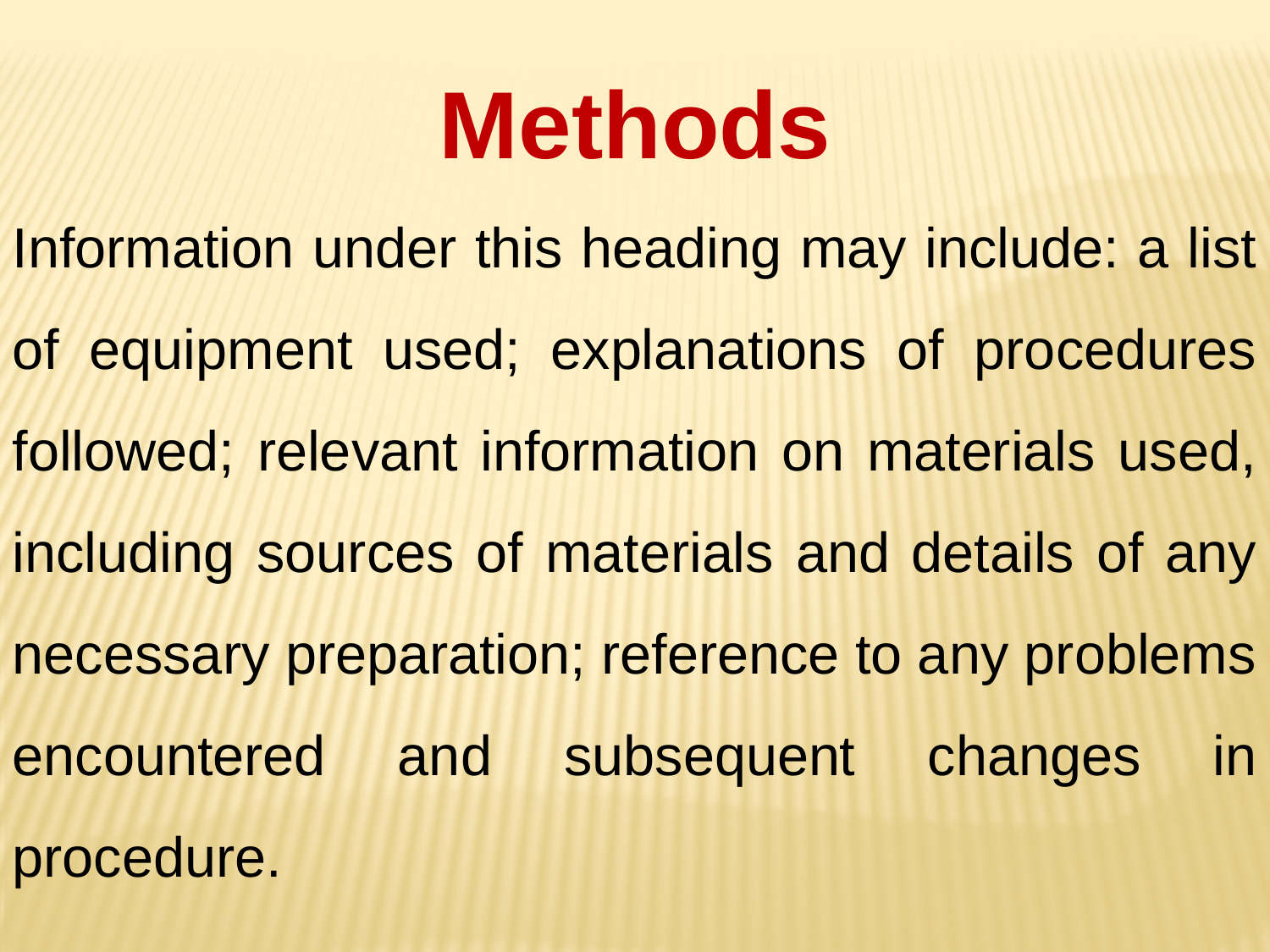

Methods
Information under this heading may include: a list of equipment used; explanations of procedures followed; relevant information on materials used, including sources of materials and details of any necessary preparation; reference to any problems encountered and subsequent changes in procedure.